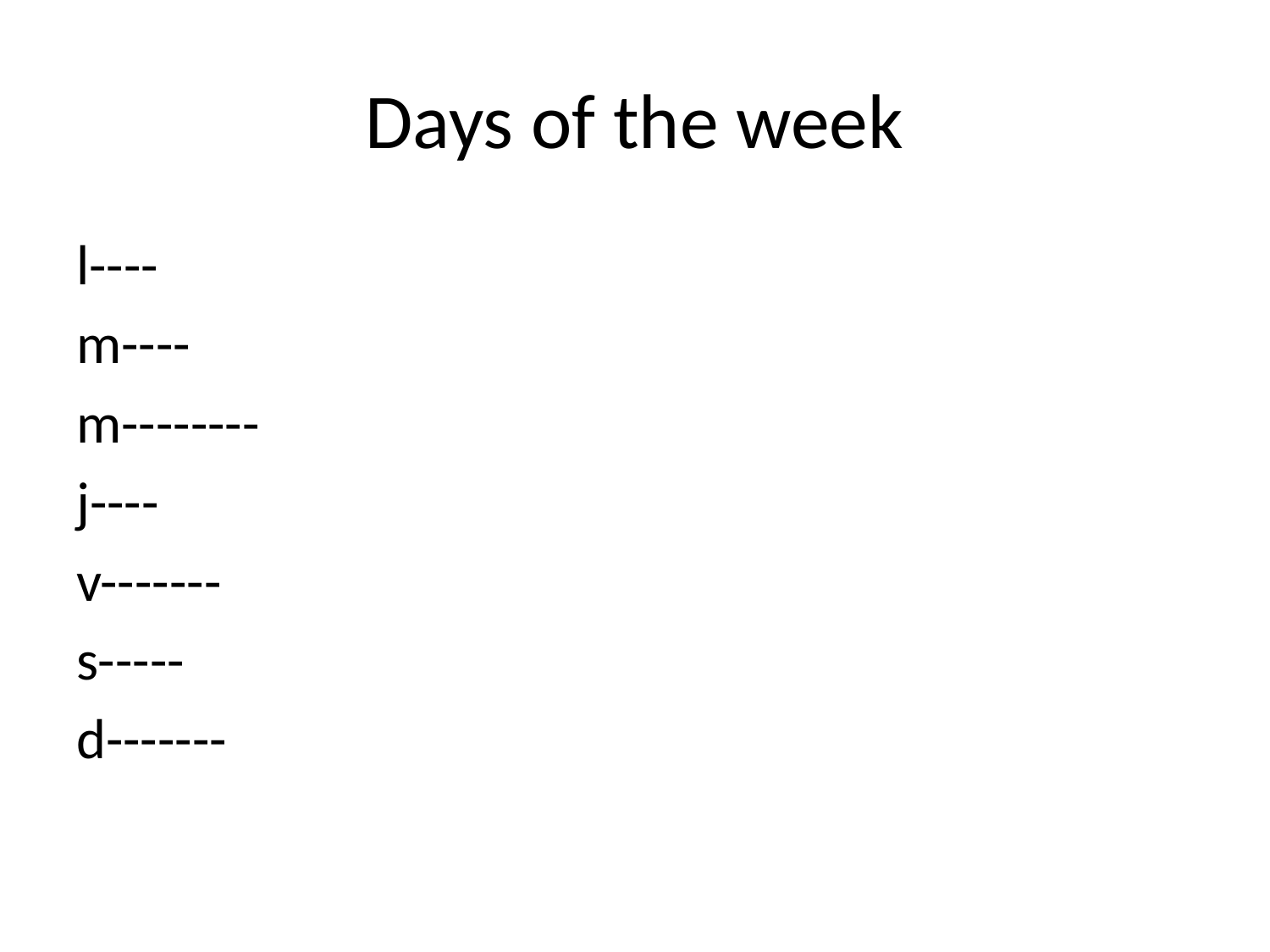

# Days of the week
l----
m----
m--------
j----
v-------
s-----
d-------